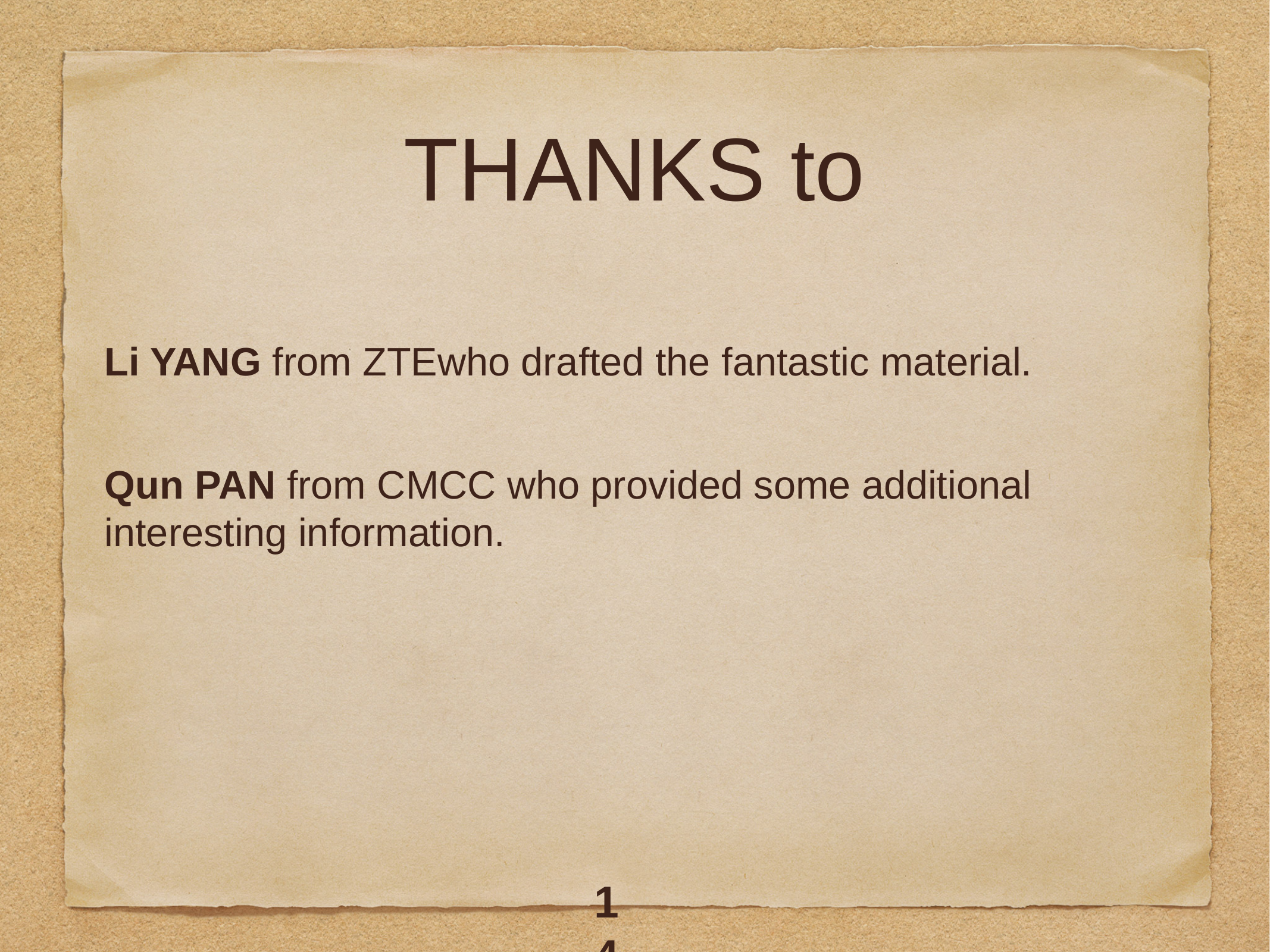

# THANKS to
Li YANG from ZTEwho drafted the fantastic material.

Qun PAN from CMCC who provided some additional interesting information.
14